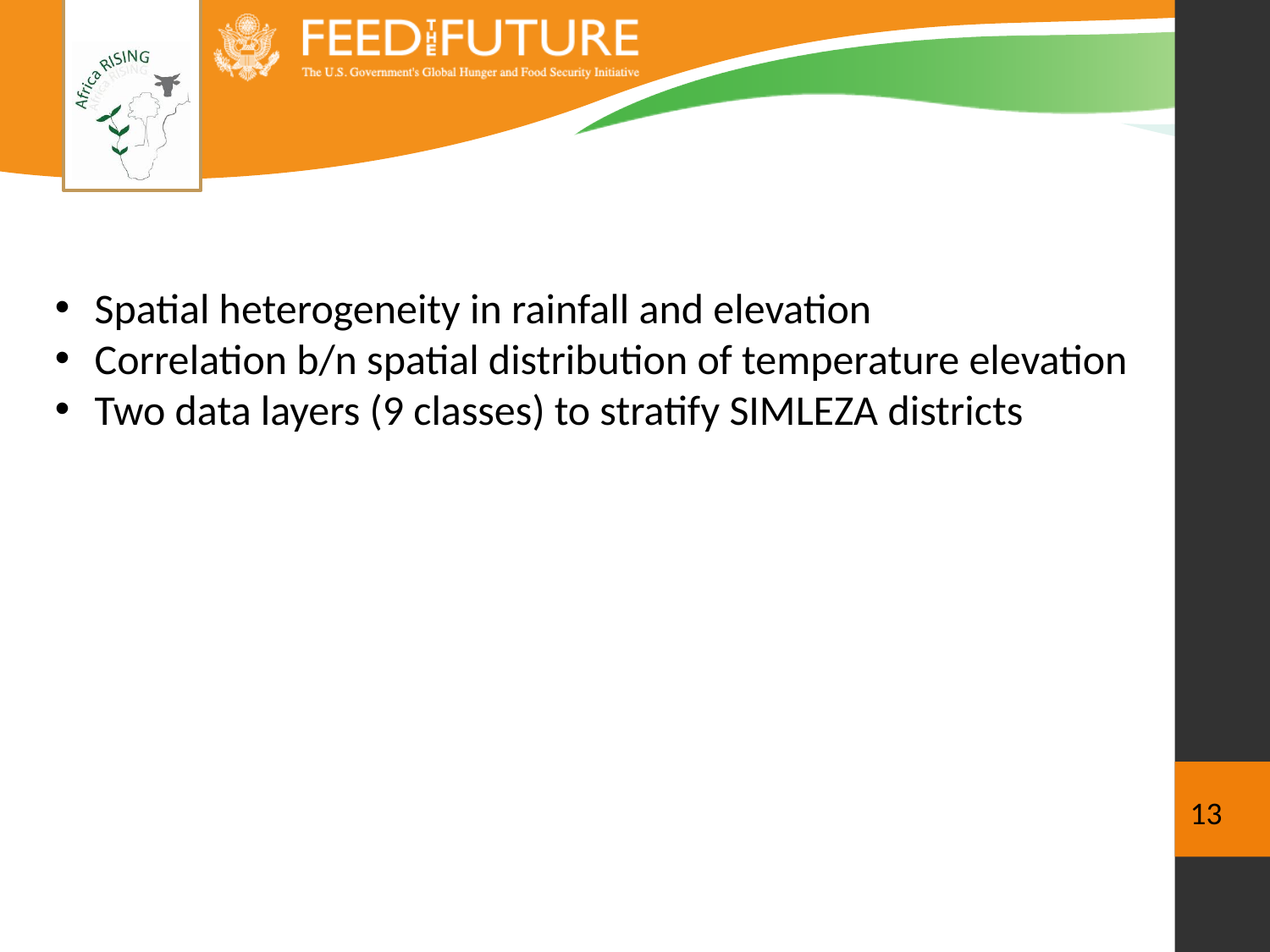

Spatial heterogeneity in rainfall and elevation
Correlation b/n spatial distribution of temperature elevation
Two data layers (9 classes) to stratify SIMLEZA districts
13